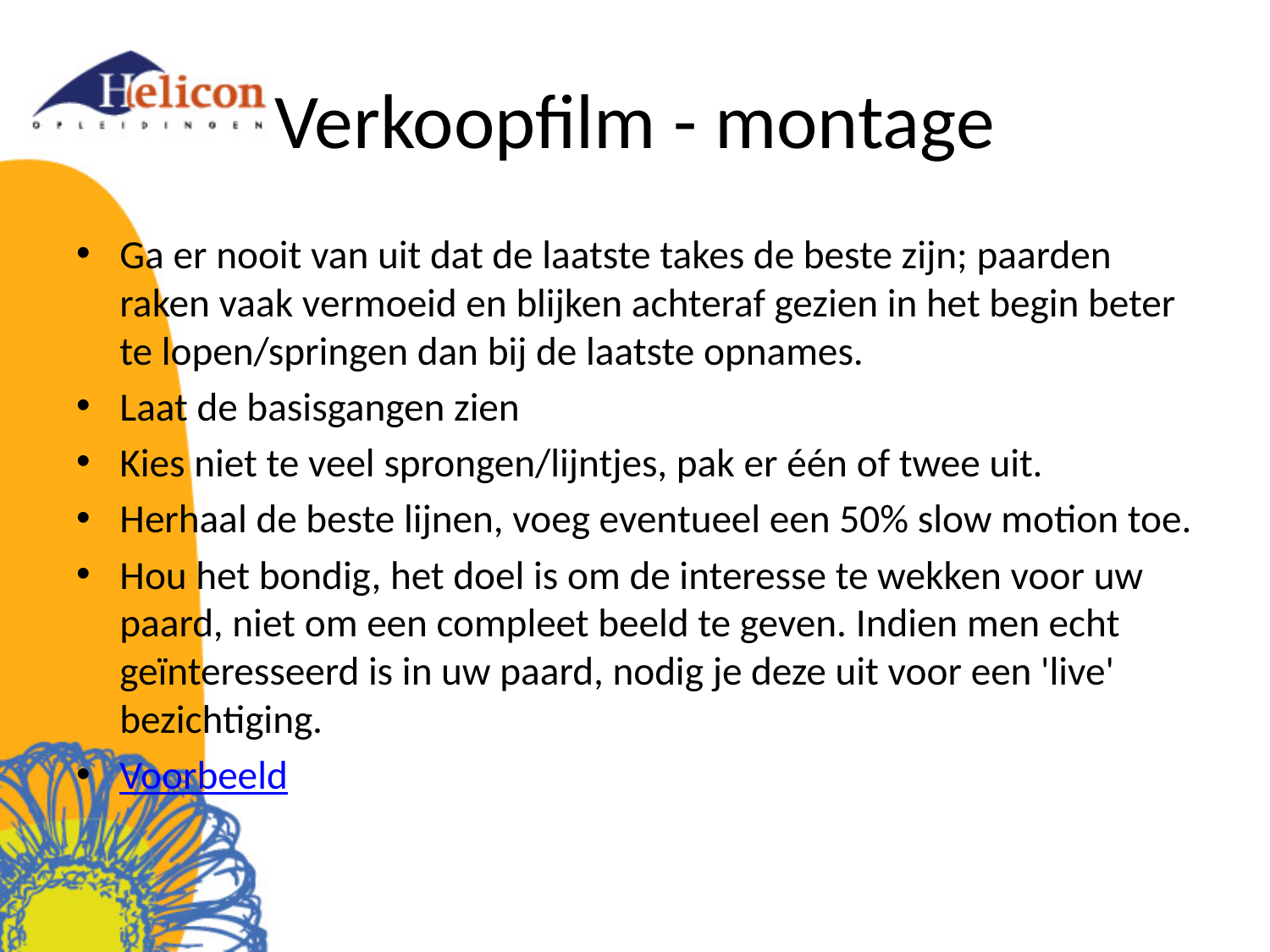

# Verkoopfilm - montage
Ga er nooit van uit dat de laatste takes de beste zijn; paarden raken vaak vermoeid en blijken achteraf gezien in het begin beter te lopen/springen dan bij de laatste opnames.
Laat de basisgangen zien
Kies niet te veel sprongen/lijntjes, pak er één of twee uit.
Herhaal de beste lijnen, voeg eventueel een 50% slow motion toe.
Hou het bondig, het doel is om de interesse te wekken voor uw paard, niet om een compleet beeld te geven. Indien men echt geïnteresseerd is in uw paard, nodig je deze uit voor een 'live' bezichtiging.
Voorbeeld